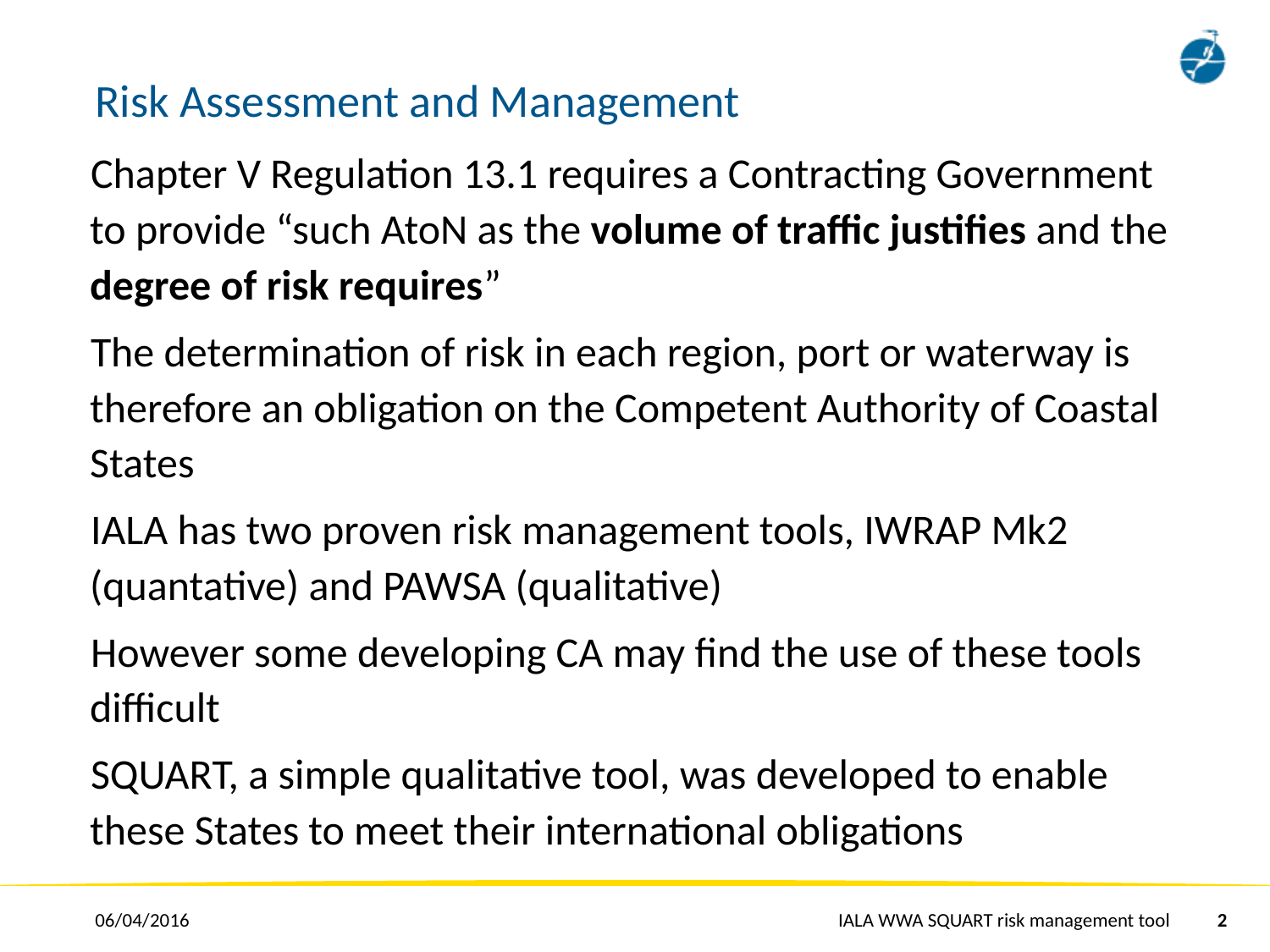

# Risk Assessment and Management
Chapter V Regulation 13.1 requires a Contracting Government to provide “such AtoN as the volume of traffic justifies and the degree of risk requires”
The determination of risk in each region, port or waterway is therefore an obligation on the Competent Authority of Coastal States
IALA has two proven risk management tools, IWRAP Mk2 (quantative) and PAWSA (qualitative)
However some developing CA may find the use of these tools difficult
SQUART, a simple qualitative tool, was developed to enable these States to meet their international obligations

06/04/2016
IALA WWA SQUART risk management tool
2